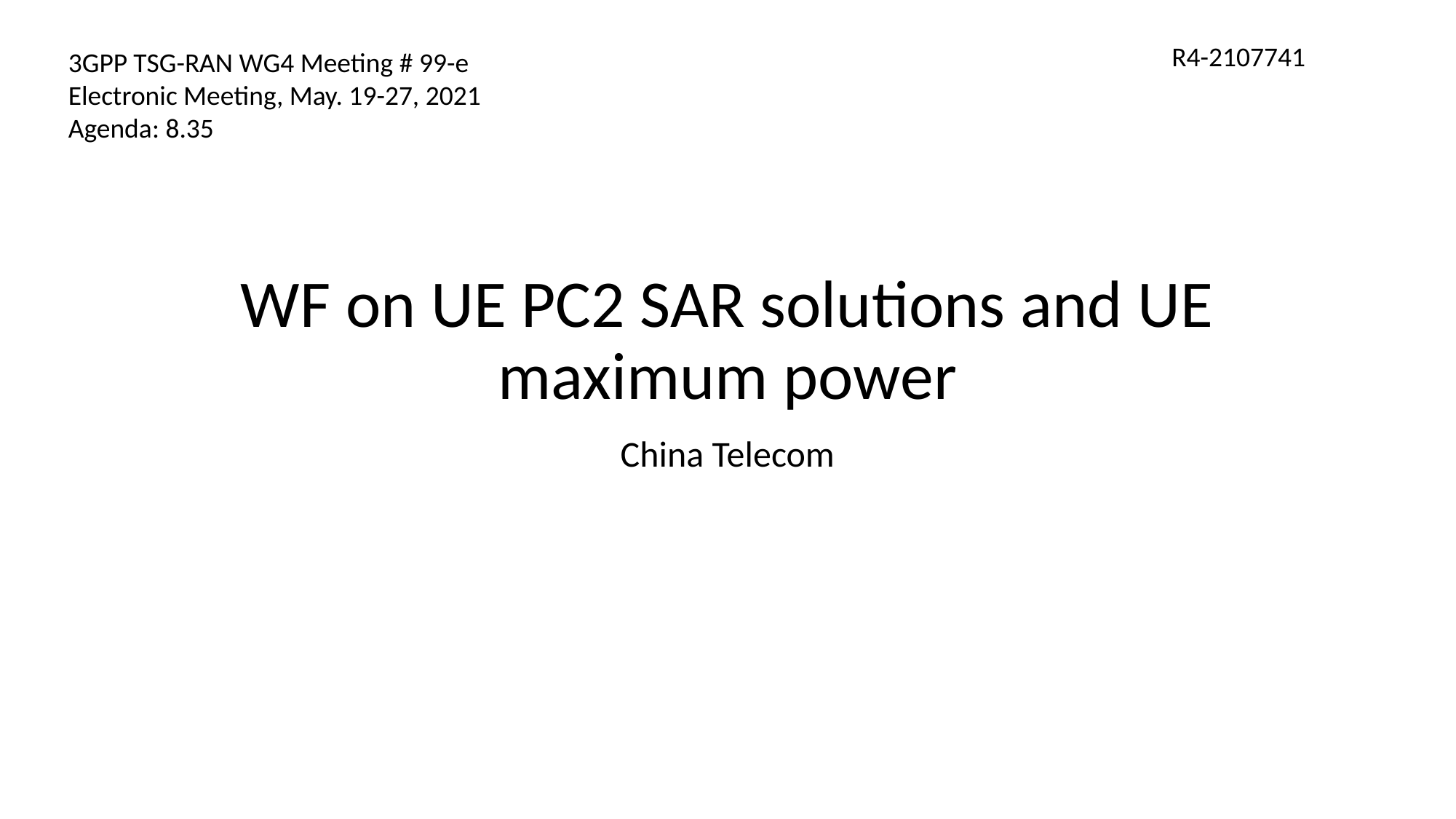

R4-2107741
3GPP TSG-RAN WG4 Meeting # 99-e
Electronic Meeting, May. 19-27, 2021
Agenda: 8.35
# WF on UE PC2 SAR solutions and UE maximum power
China Telecom